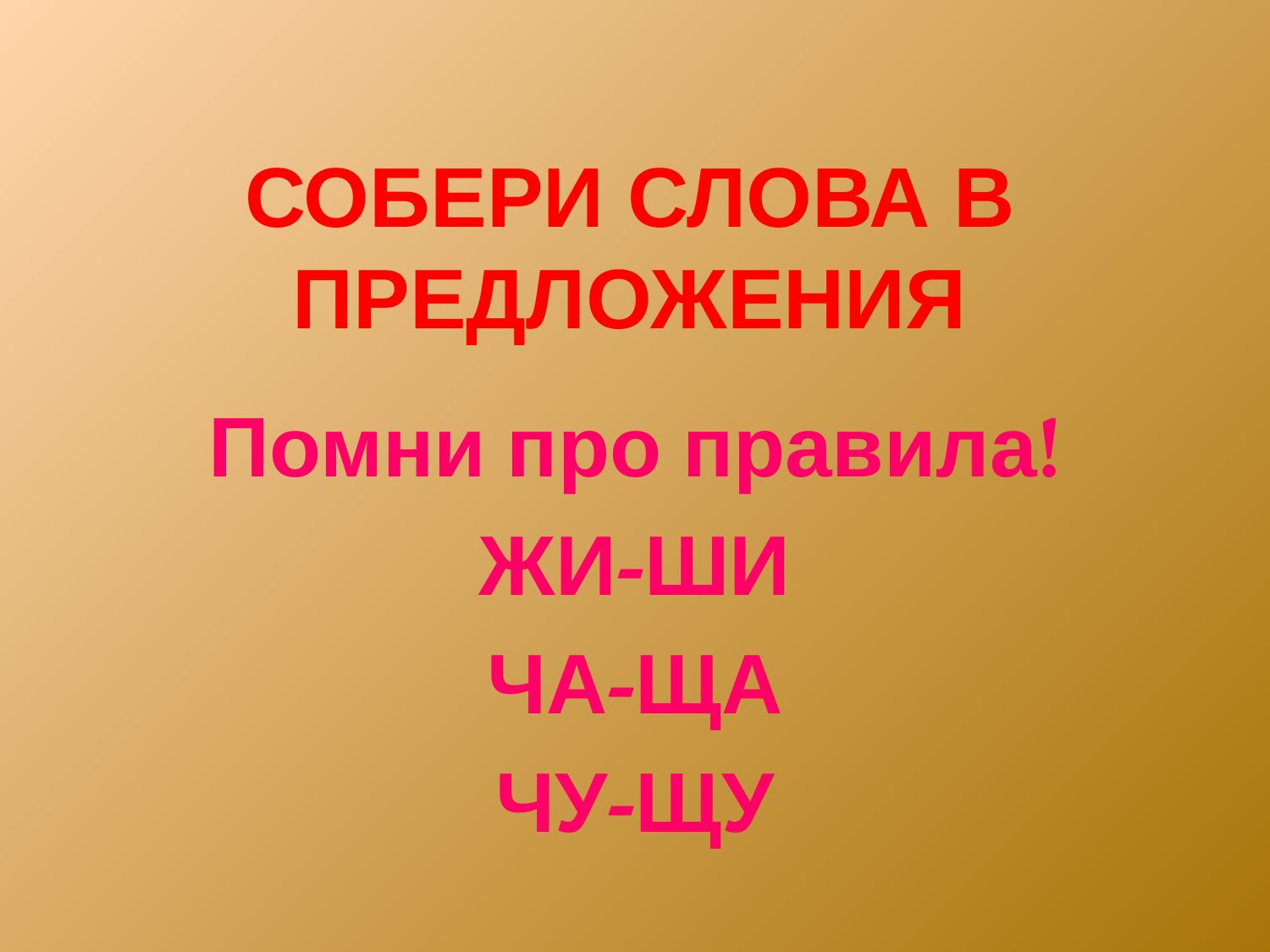

# Собери слова в предложения
Помни про правила!
ЖИ-ШИ
ЧА-ЩА
ЧУ-ЩУ